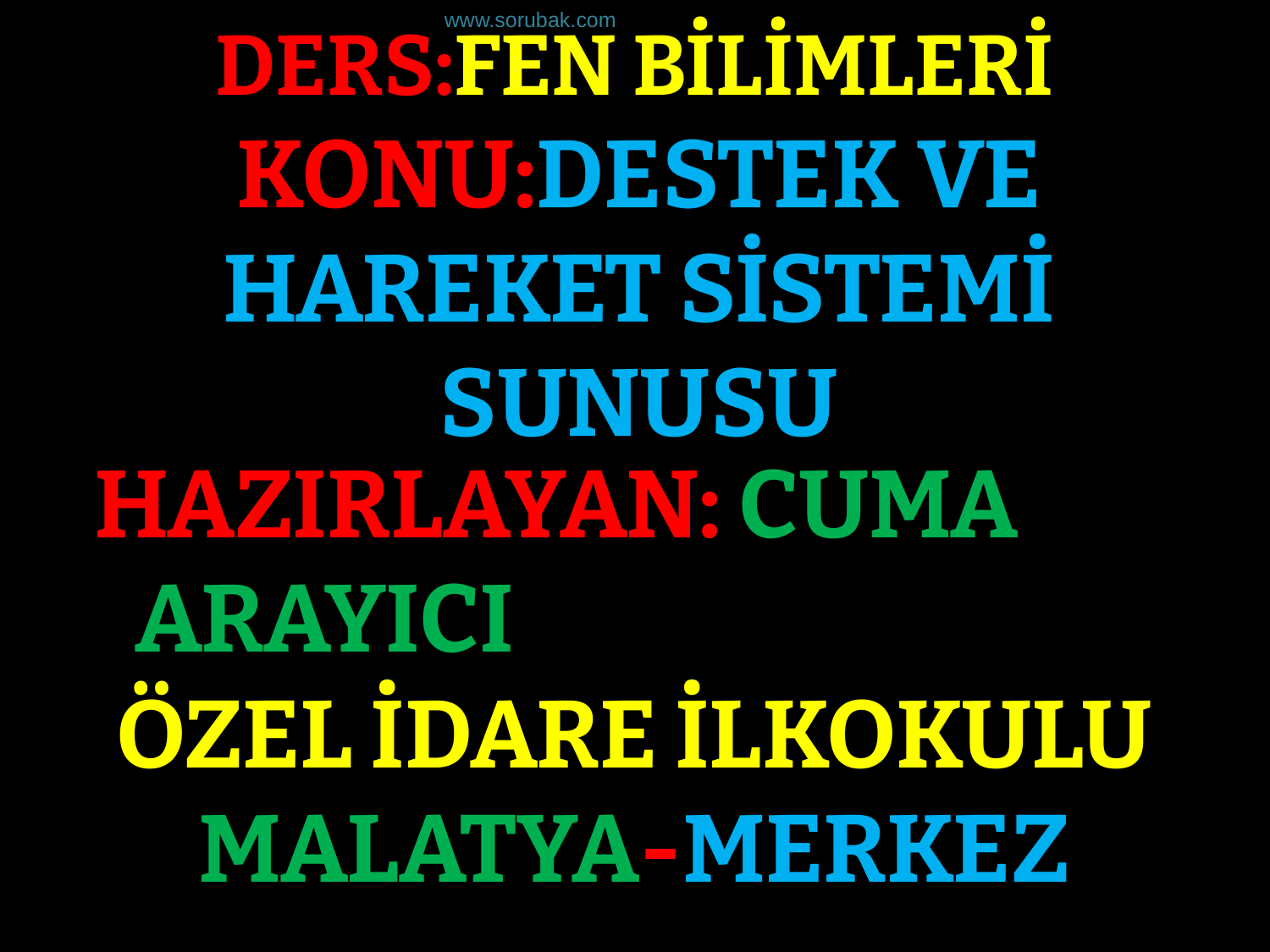

www.sorubak.com
DERS:FEN BİLİMLERİ
KONU:DESTEK VE HAREKET SİSTEMİ SUNUSU
#
HAZIRLAYAN: CUMA           ARAYICIEğitimhane.Com
ÖZEL İDARE İLKOKULU
MALATYA-MERKEZ